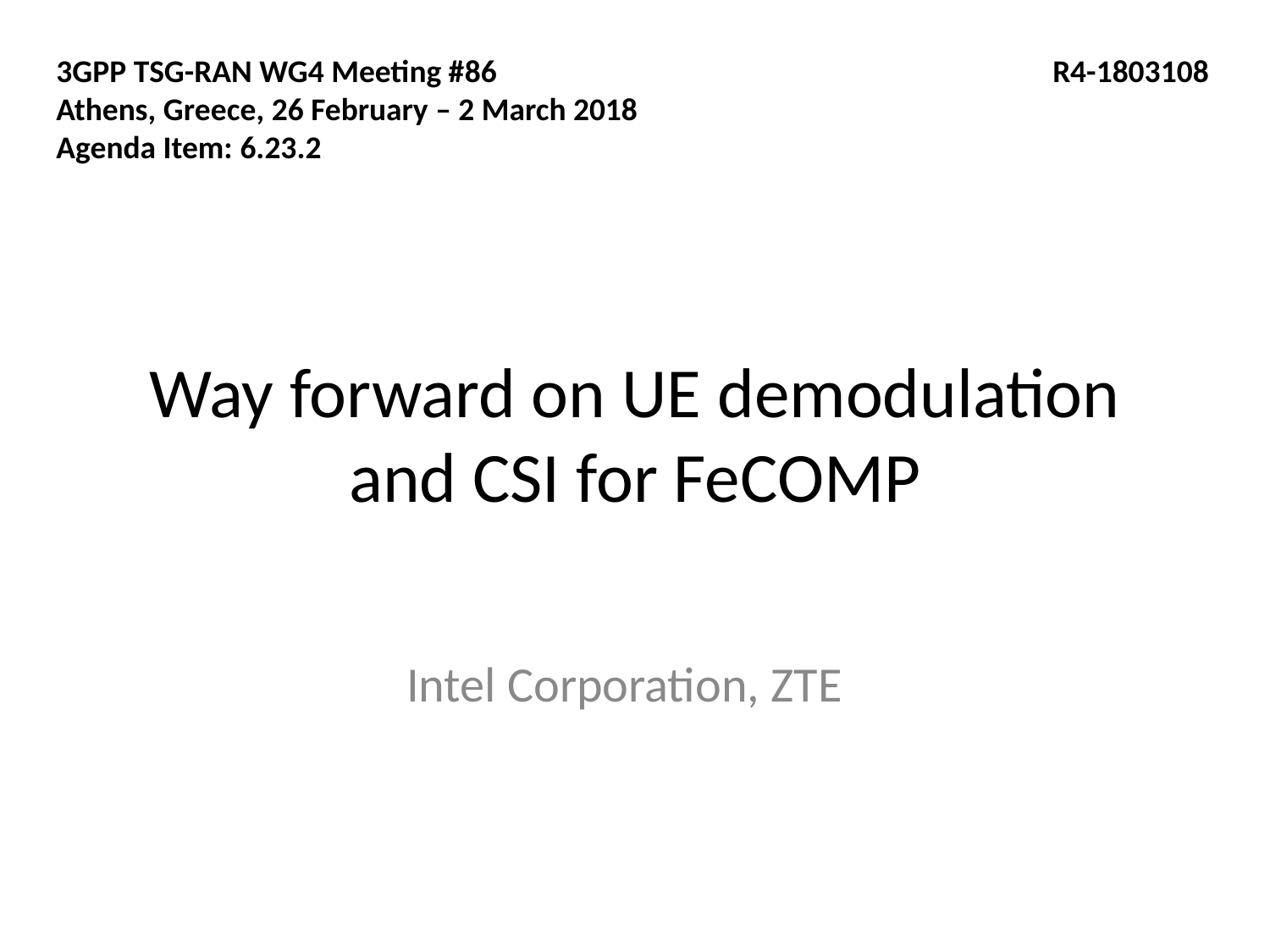

3GPP TSG-RAN WG4 Meeting #86
Athens, Greece, 26 February – 2 March 2018
Agenda Item: 6.23.2
R4-1803108
# Way forward on UE demodulation and CSI for FeCOMP
Intel Corporation, ZTE